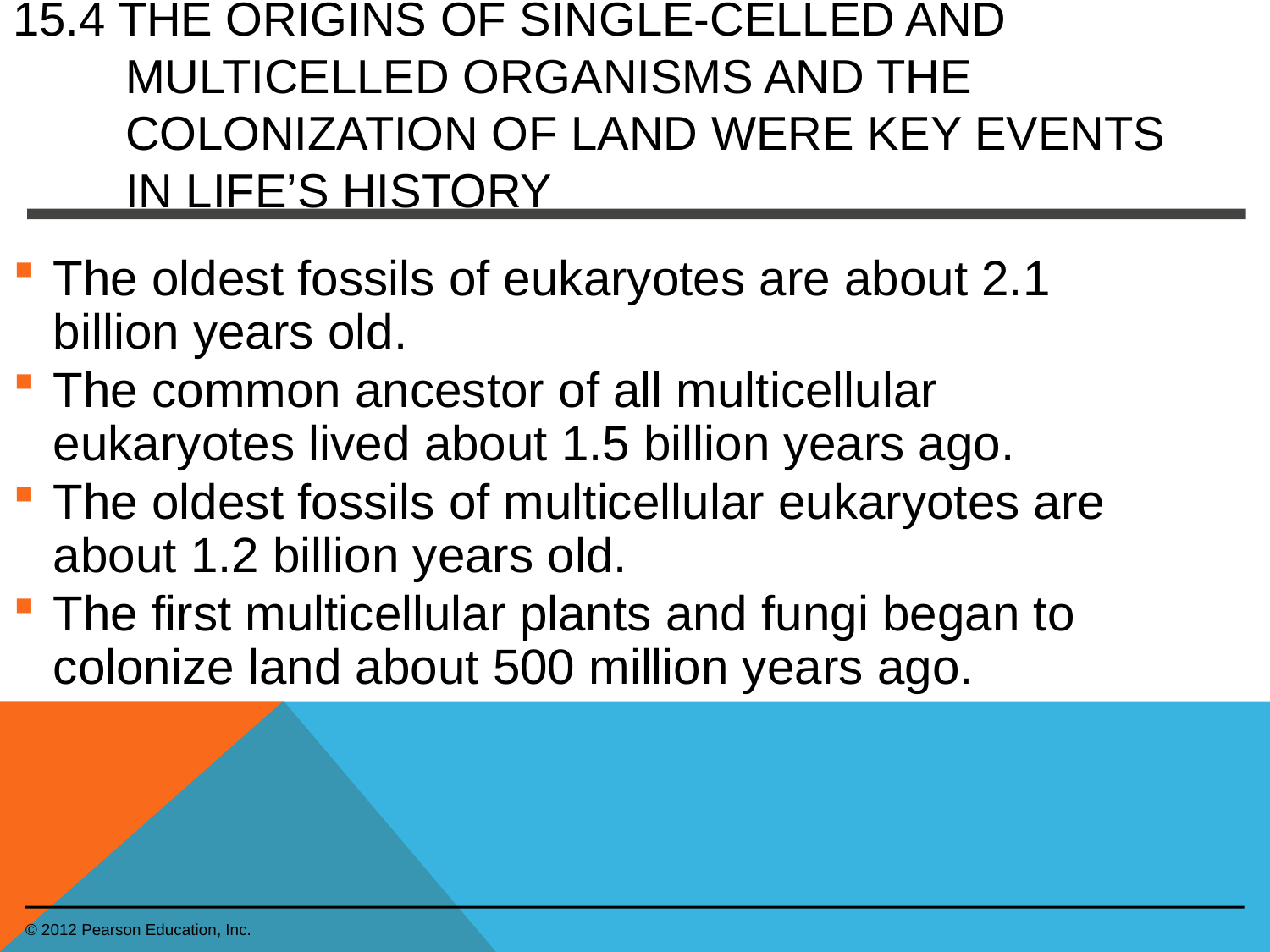

15.4 The origins of single-celled and multicelled organisms and the colonization of land were key events in life’s history
0

The oldest fossils of eukaryotes are about 2.1 billion years old.
The common ancestor of all multicellular eukaryotes lived about 1.5 billion years ago.
The oldest fossils of multicellular eukaryotes are about 1.2 billion years old.
The first multicellular plants and fungi began to colonize land about 500 million years ago.

© 2012 Pearson Education, Inc.